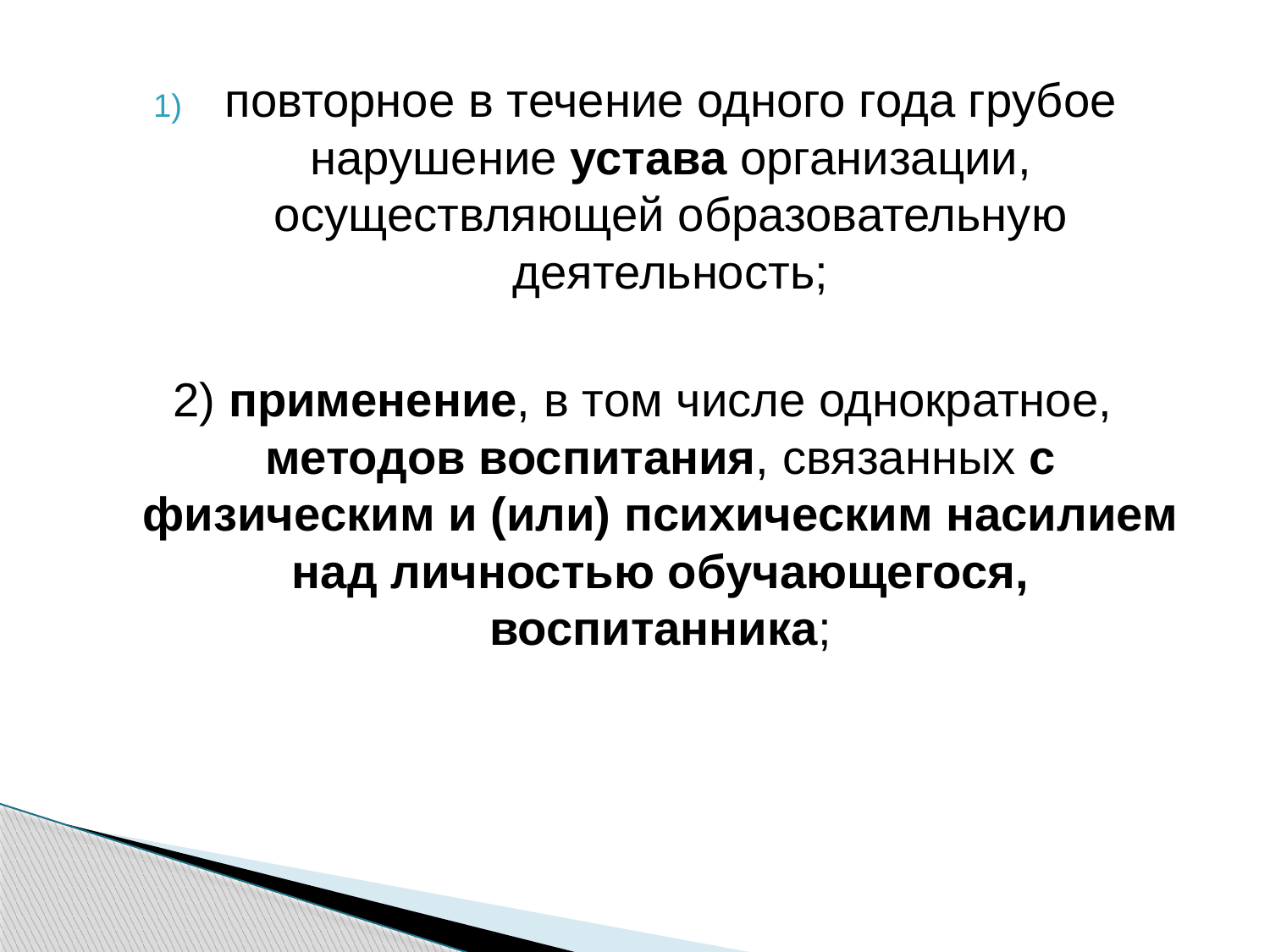

повторное в течение одного года грубое нарушение устава организации, осуществляющей образовательную деятельность;

2) применение, в том числе однократное, методов воспитания, связанных с физическим и (или) психическим насилием над личностью обучающегося, воспитанника;